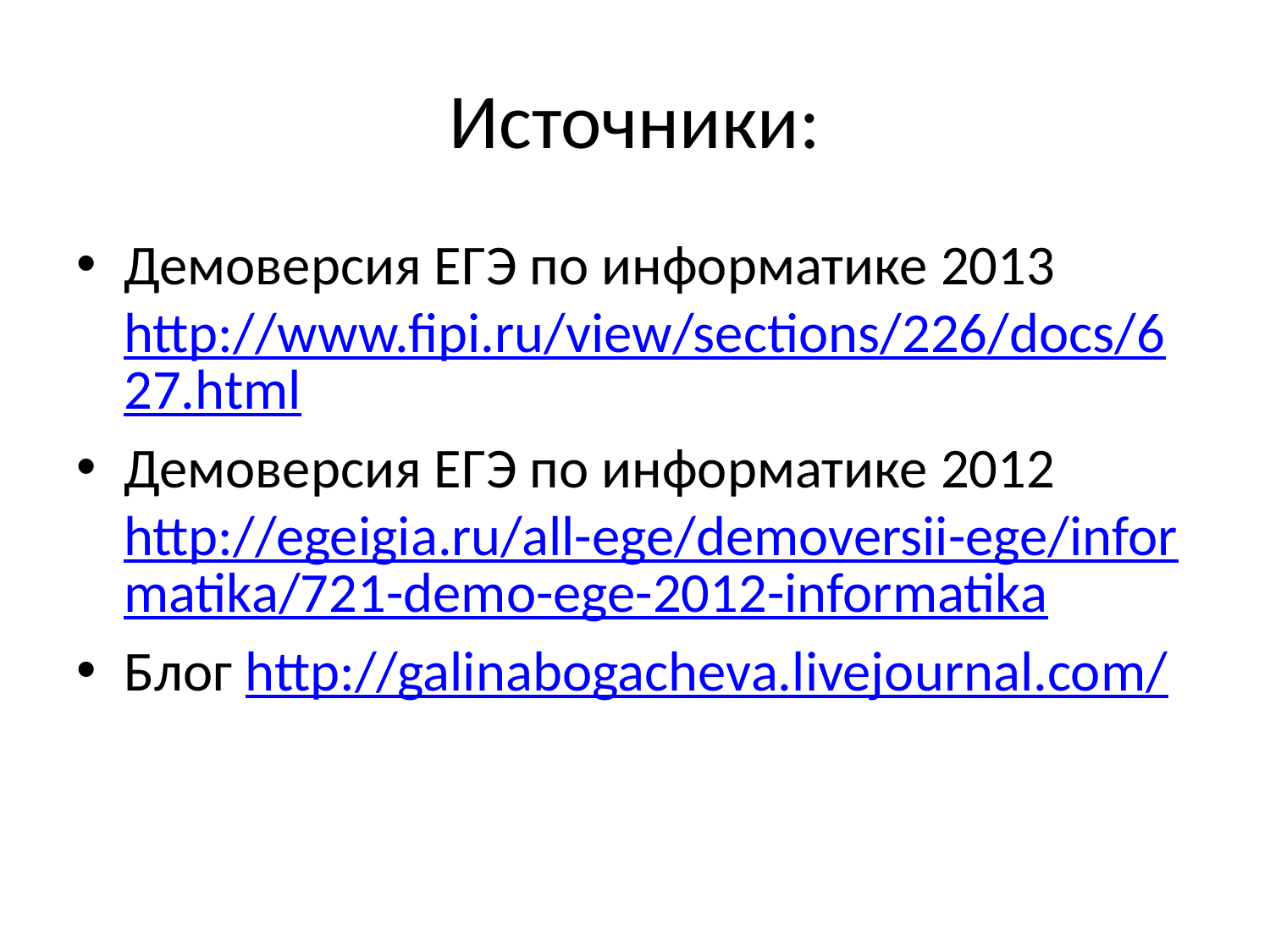

# Источники:
Демоверсия ЕГЭ по информатике 2013 http://www.fipi.ru/view/sections/226/docs/627.html
Демоверсия ЕГЭ по информатике 2012 http://egeigia.ru/all-ege/demoversii-ege/informatika/721-demo-ege-2012-informatika
Блог http://galinabogacheva.livejournal.com/